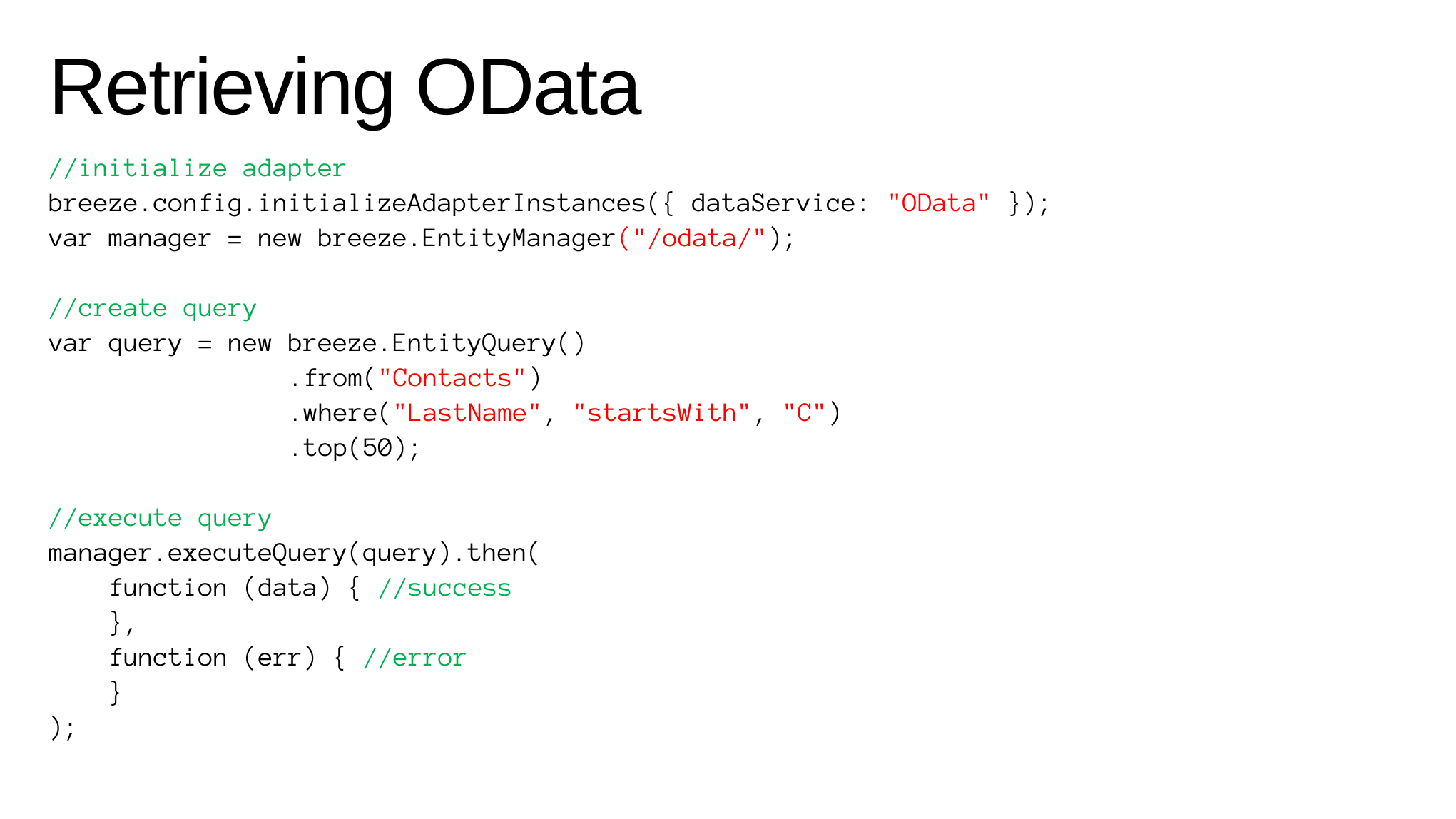

# Retrieving OData
//initialize adapter
breeze.config.initializeAdapterInstances({ dataService: "OData" });
var manager = new breeze.EntityManager("/odata/");

//create query
var query = new breeze.EntityQuery()
                .from("Contacts")
                .where("LastName", "startsWith", "C")
                .top(50);

//execute query
manager.executeQuery(query).then(
    function (data) { //success
    },
    function (err) { //error
    }
);